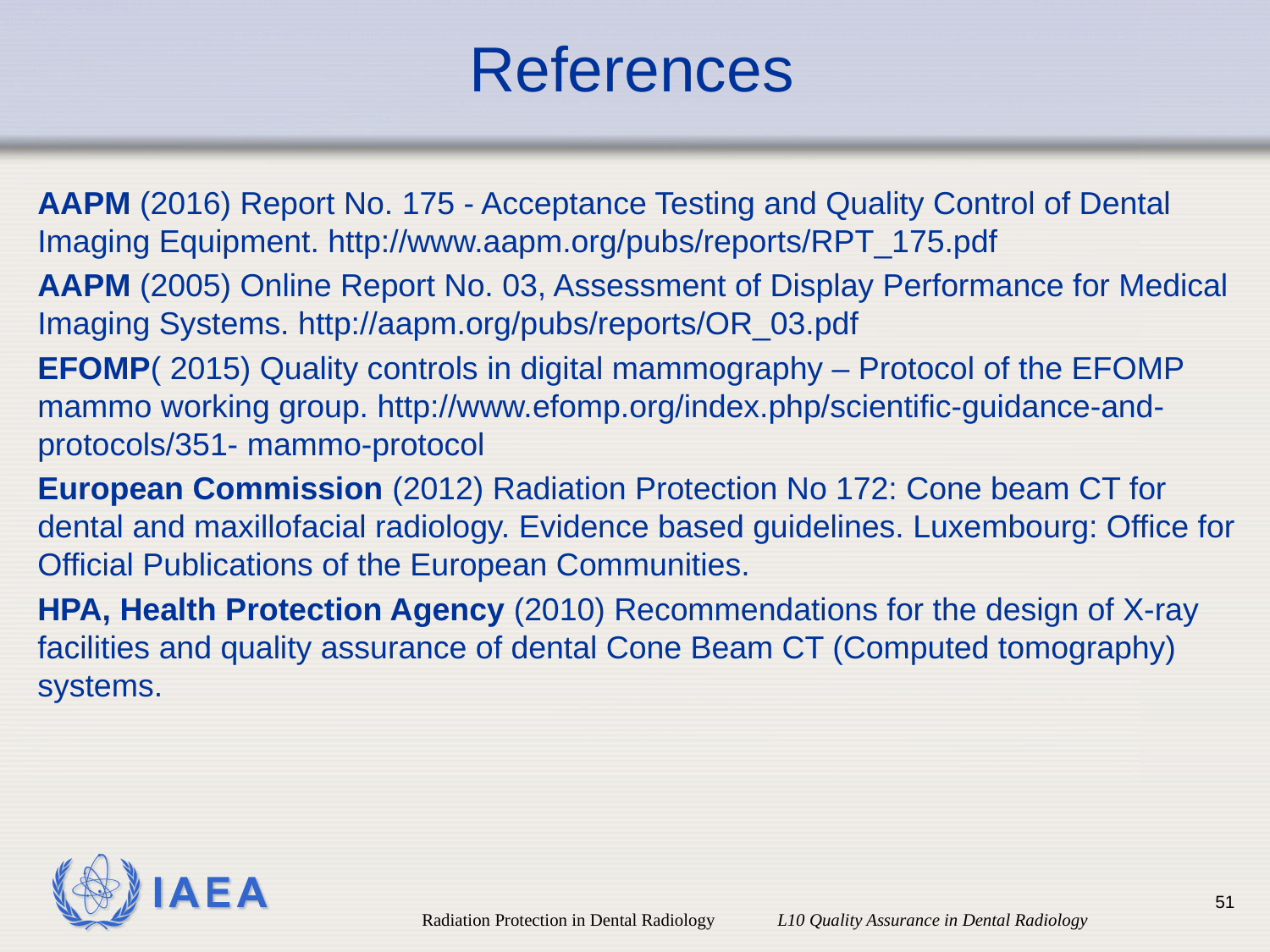

# References
AAPM (2016) Report No. 175 - Acceptance Testing and Quality Control of Dental Imaging Equipment. http://www.aapm.org/pubs/reports/RPT_175.pdf
AAPM (2005) Online Report No. 03, Assessment of Display Performance for Medical Imaging Systems. http://aapm.org/pubs/reports/OR_03.pdf
EFOMP( 2015) Quality controls in digital mammography – Protocol of the EFOMP mammo working group. http://www.efomp.org/index.php/scientific-guidance-and-protocols/351- mammo-protocol
European Commission (2012) Radiation Protection No 172: Cone beam CT for dental and maxillofacial radiology. Evidence based guidelines. Luxembourg: Office for Official Publications of the European Communities.
HPA, Health Protection Agency (2010) Recommendations for the design of X-ray facilities and quality assurance of dental Cone Beam CT (Computed tomography) systems.
51
Radiation Protection in Dental Radiology              L10 Quality Assurance in Dental Radiology